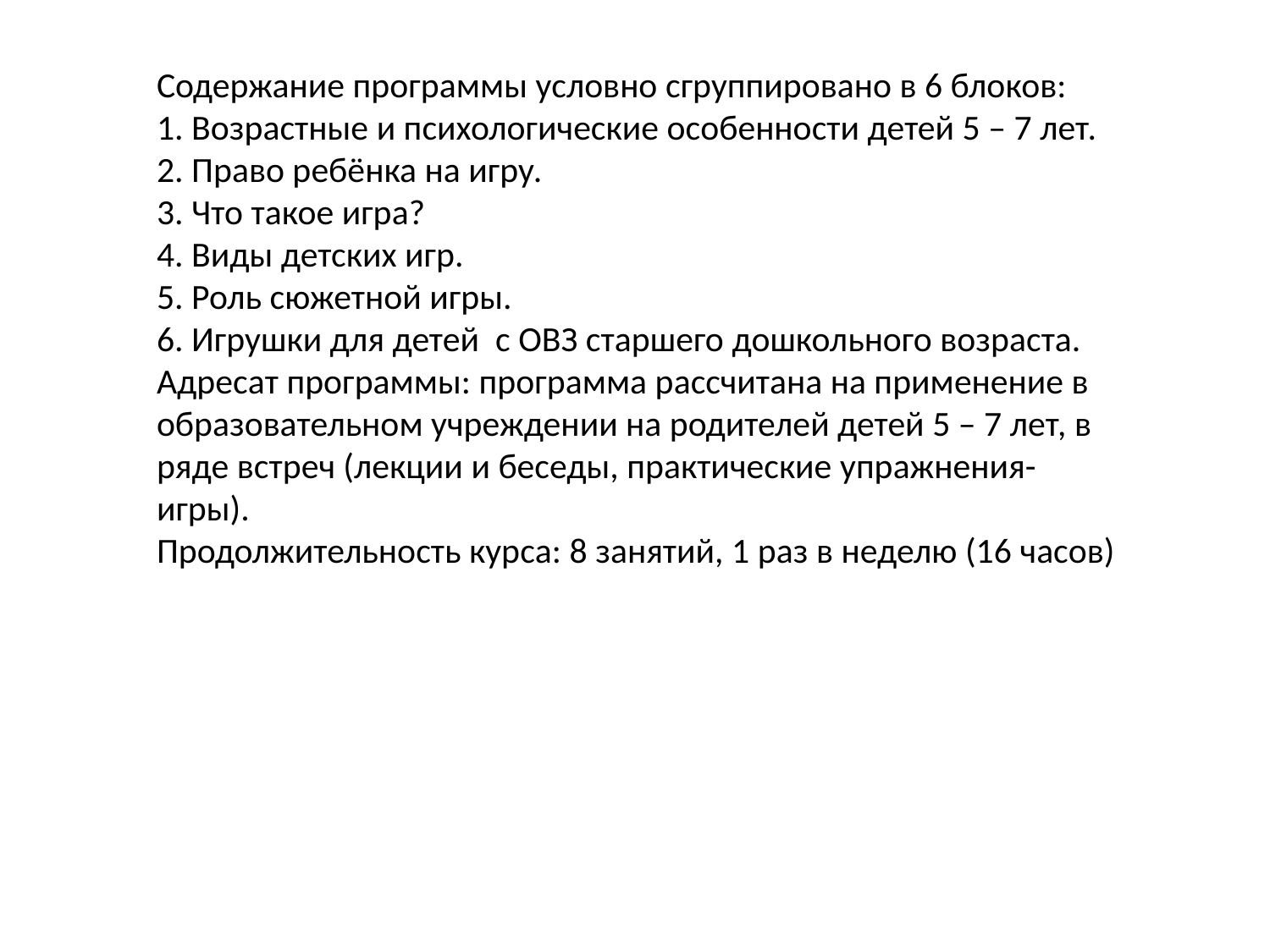

Содержание программы условно сгруппировано в 6 блоков:
1. Возрастные и психологические особенности детей 5 – 7 лет.
2. Право ребёнка на игру.
3. Что такое игра?
4. Виды детских игр.
5. Роль сюжетной игры.
6. Игрушки для детей  с ОВЗ старшего дошкольного возраста.
Адресат программы: программа рассчитана на применение в образовательном учреждении на родителей детей 5 – 7 лет, в ряде встреч (лекции и беседы, практические упражнения-игры).
Продолжительность курса: 8 занятий, 1 раз в неделю (16 часов)